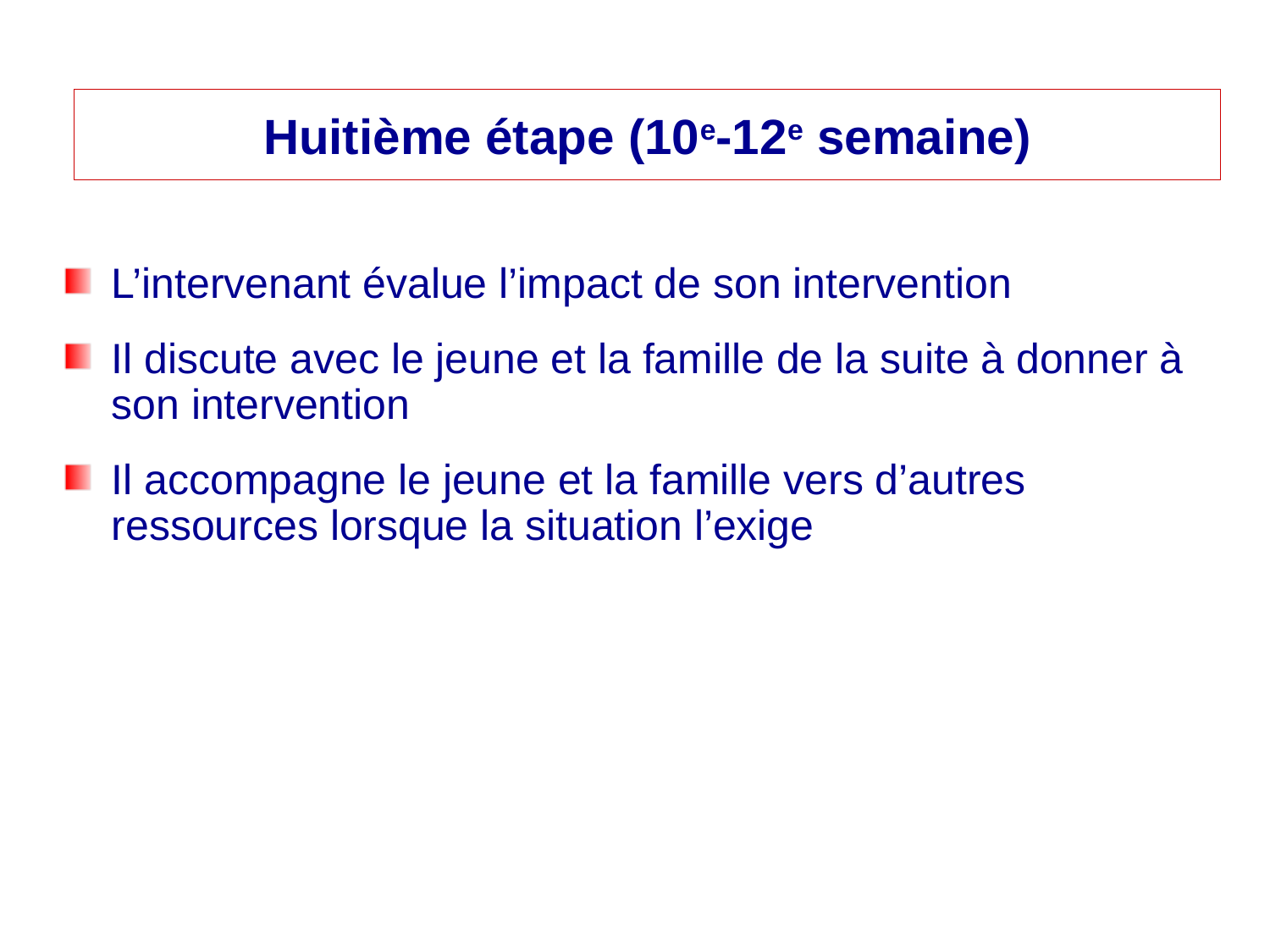

# Huitième étape (10e-12e semaine)
L’intervenant évalue l’impact de son intervention
Il discute avec le jeune et la famille de la suite à donner à son intervention
Il accompagne le jeune et la famille vers d’autres ressources lorsque la situation l’exige